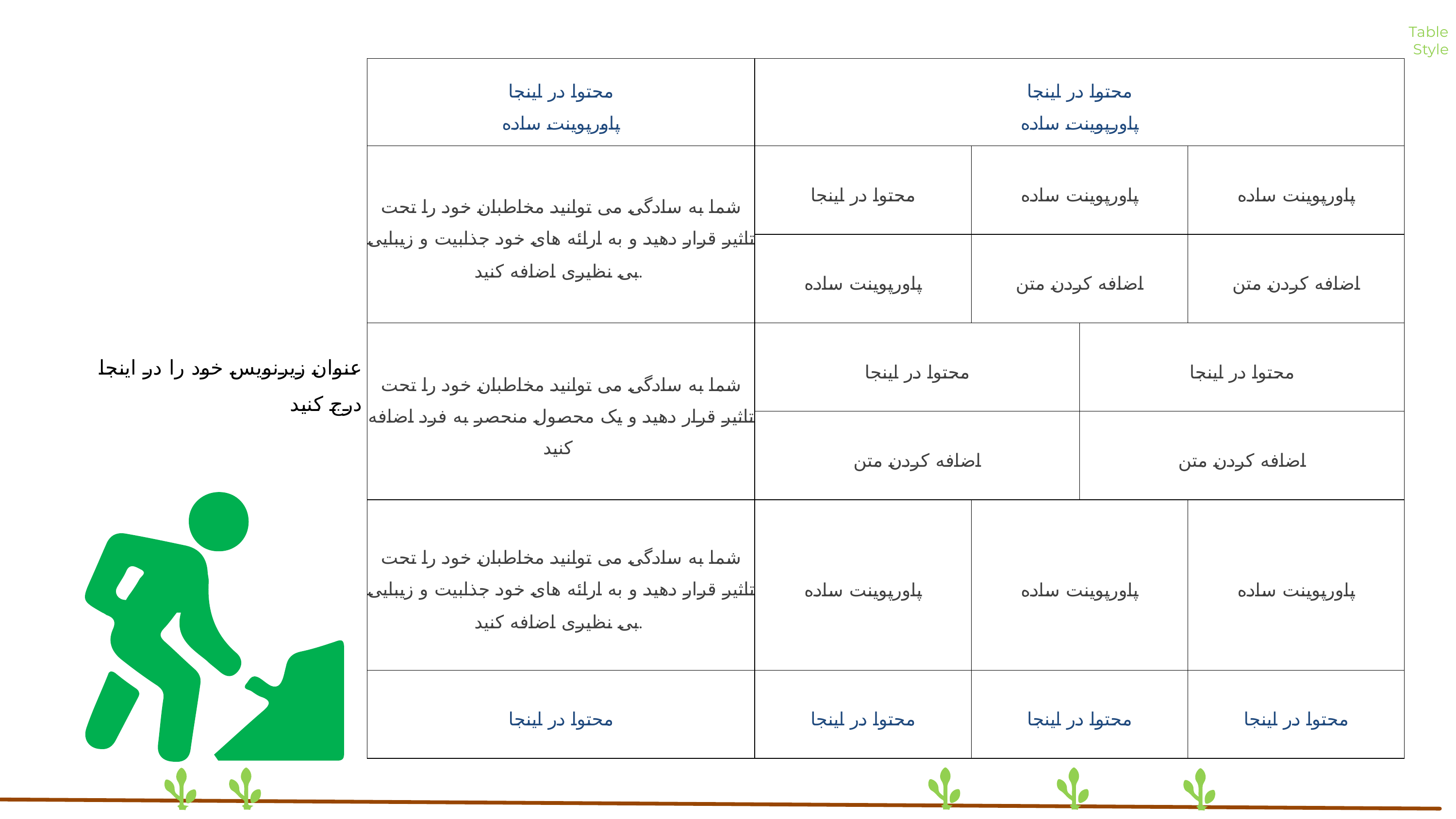

Table
Style
| محتوا در اینجا پاورپوینت ساده | محتوا در اینجا پاورپوینت ساده | Content Here Simple PowerPoint | Content Here Simple PowerPoint | Content Here Simple PowerPoint |
| --- | --- | --- | --- | --- |
| شما به سادگی می توانید مخاطبان خود را تحت تاثیر قرار دهید و به ارائه های خود جذابیت و زیبایی بی نظیری اضافه کنید. | محتوا در اینجا | پاورپوینت ساده | Simple PowerPoint | پاورپوینت ساده |
| You can simply impress your audience and add a unique zing and appeal to your Presentations . | پاورپوینت ساده | اضافه کردن متن | Add Text | اضافه کردن متن |
| شما به سادگی می توانید مخاطبان خود را تحت تاثیر قرار دهید و یک محصول منحصر به فرد اضافه کنید | محتوا در اینجا | Content Here | محتوا در اینجا | Content Here |
| You can simply impress your audience and add a unique | اضافه کردن متن | Add Text | اضافه کردن متن | Add Text |
| شما به سادگی می توانید مخاطبان خود را تحت تاثیر قرار دهید و به ارائه های خود جذابیت و زیبایی بی نظیری اضافه کنید. | پاورپوینت ساده | پاورپوینت ساده | Simple PowerPoint | پاورپوینت ساده |
| محتوا در اینجا | محتوا در اینجا | محتوا در اینجا | Content Here | محتوا در اینجا |
عنوان زیرنویس خود را در اینجا درج کنید